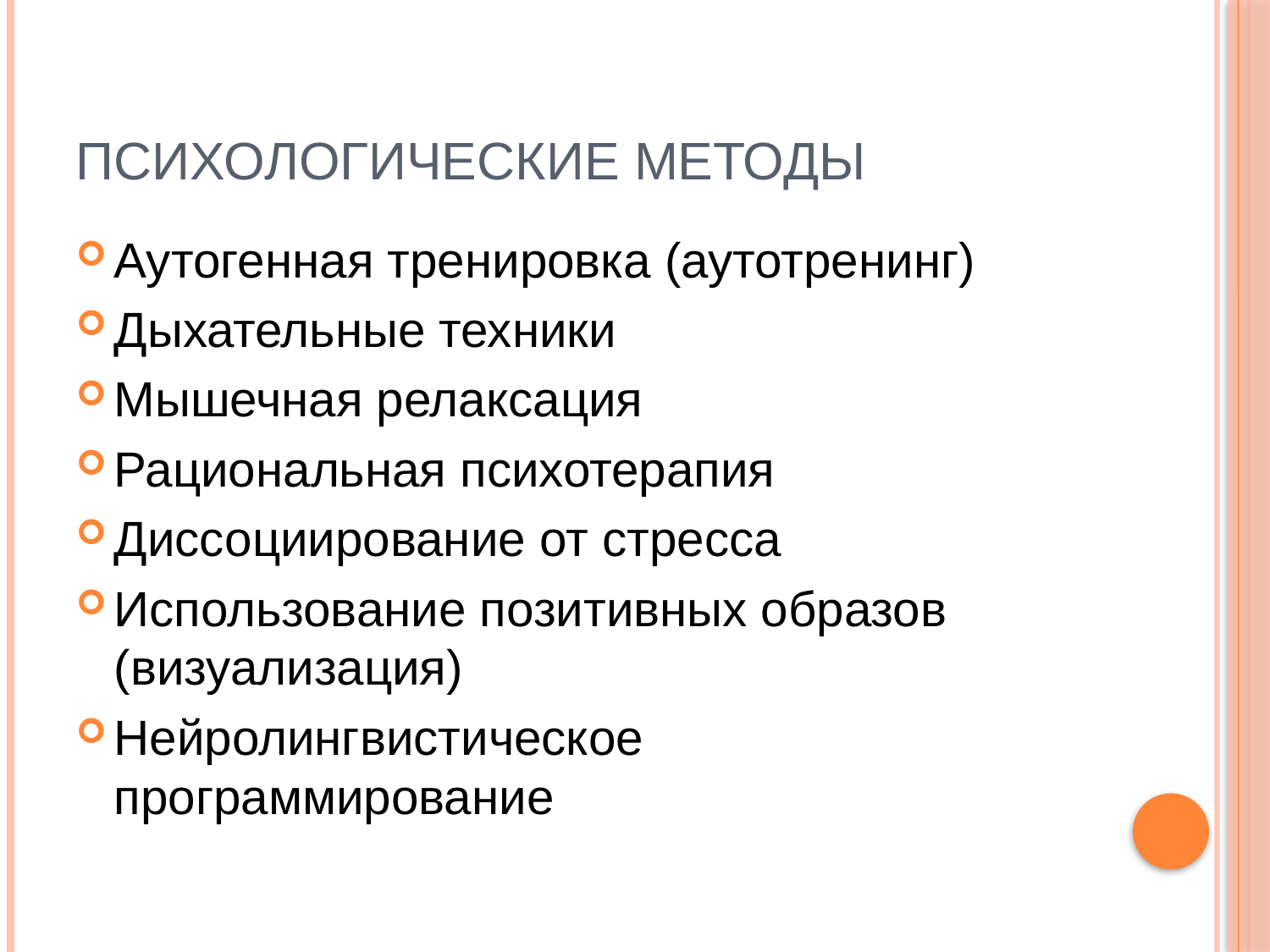

# Психологические методы
Аутогенная тренировка (аутотренинг)
Дыхательные техники
Мышечная релаксация
Рациональная психотерапия
Диссоциирование от стресса
Использование позитивных образов (визуализация)
Нейролингвистическое программирование